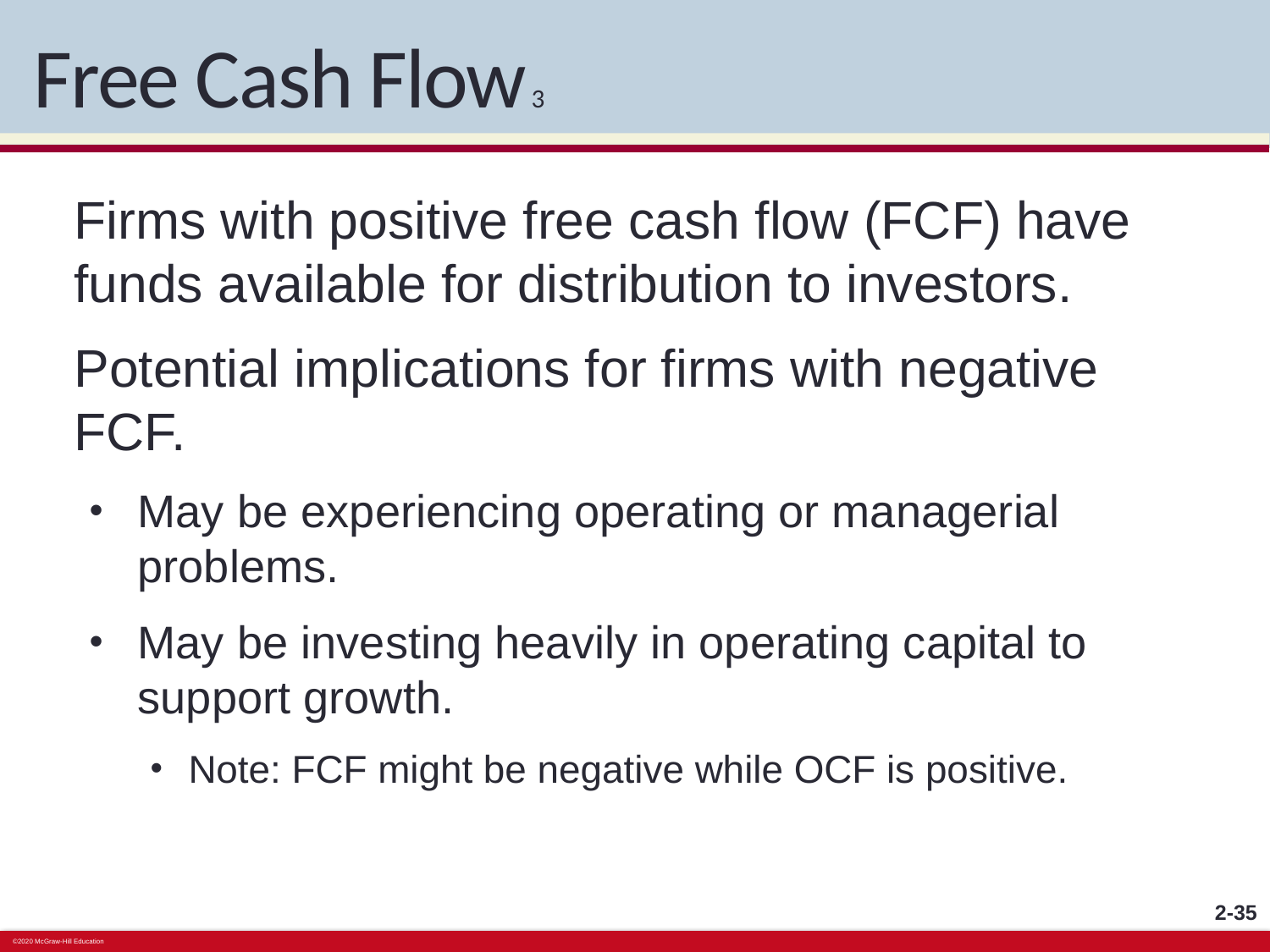

# Free Cash Flow 3
Firms with positive free cash flow (FCF) have funds available for distribution to investors.
Potential implications for firms with negative FCF.
May be experiencing operating or managerial problems.
May be investing heavily in operating capital to support growth.
Note: FCF might be negative while OCF is positive.